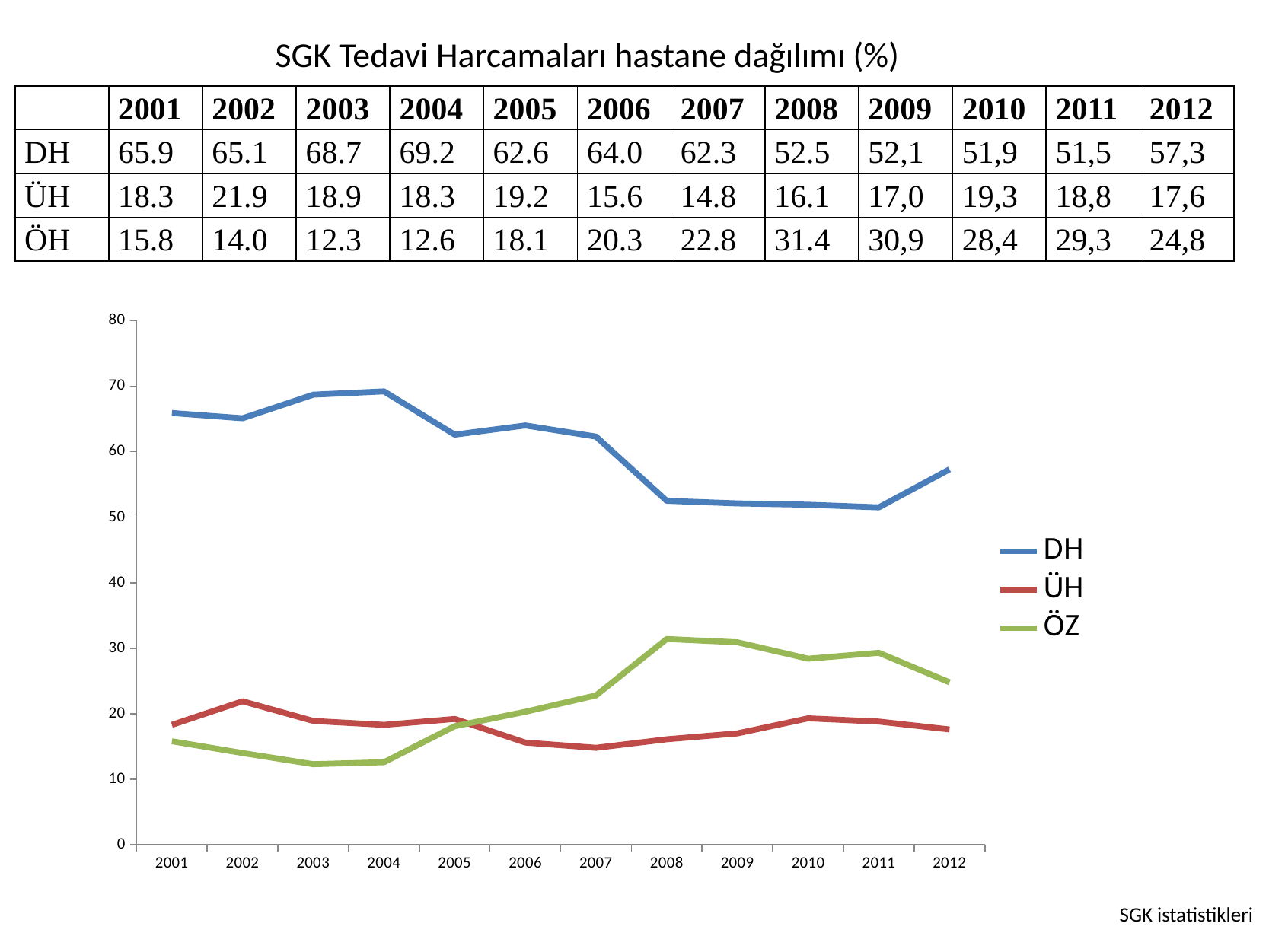

SGK Tedavi Harcamaları hastane dağılımı (%)
|  | 2001 | 2002 | 2003 | 2004 | 2005 | 2006 | 2007 | 2008 | 2009 | 2010 | 2011 | 2012 |
| --- | --- | --- | --- | --- | --- | --- | --- | --- | --- | --- | --- | --- |
| DH | 65.9 | 65.1 | 68.7 | 69.2 | 62.6 | 64.0 | 62.3 | 52.5 | 52,1 | 51,9 | 51,5 | 57,3 |
| ÜH | 18.3 | 21.9 | 18.9 | 18.3 | 19.2 | 15.6 | 14.8 | 16.1 | 17,0 | 19,3 | 18,8 | 17,6 |
| ÖH | 15.8 | 14.0 | 12.3 | 12.6 | 18.1 | 20.3 | 22.8 | 31.4 | 30,9 | 28,4 | 29,3 | 24,8 |

### Chart

| Category | DH | ÜH | ÖZ |
|---|---|---|---|
| 2001.0 | 65.9 | 18.3 | 15.8 |
| 2002.0 | 65.1 | 21.9 | 14.0 |
| 2003.0 | 68.7 | 18.9 | 12.3 |
| 2004.0 | 69.2 | 18.3 | 12.6 |
| 2005.0 | 62.6 | 19.2 | 18.1 |
| 2006.0 | 64.0 | 15.6 | 20.3 |
| 2007.0 | 62.3 | 14.8 | 22.8 |
| 2008.0 | 52.5 | 16.1 | 31.4 |
| 2009.0 | 52.1 | 17.0 | 30.9 |
| 2010.0 | 51.9 | 19.3 | 28.4 |
| 2011.0 | 51.5 | 18.8 | 29.3 |
| 2012.0 | 57.3 | 17.6 | 24.8 |
SGK istatistikleri